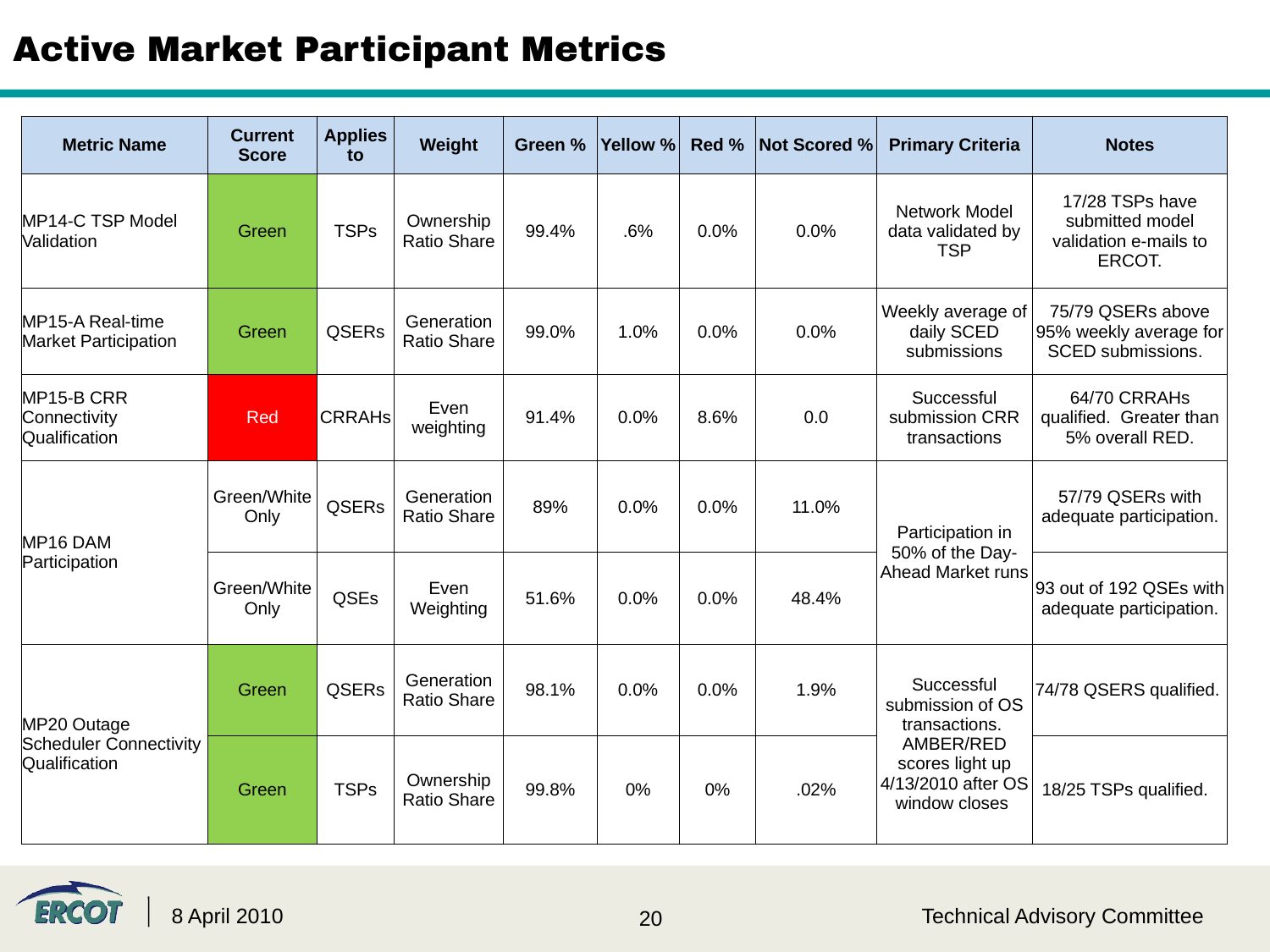

# Active Market Participant Metrics
| Metric Name | Current Score | Applies to | Weight | Green % | Yellow % | Red % | Not Scored % | Primary Criteria | Notes |
| --- | --- | --- | --- | --- | --- | --- | --- | --- | --- |
| MP14-C TSP Model Validation | Green | TSPs | Ownership Ratio Share | 99.4% | .6% | 0.0% | 0.0% | Network Model data validated by TSP | 17/28 TSPs have submitted model validation e-mails to ERCOT. |
| MP15-A Real-time Market Participation | Green | QSERs | Generation Ratio Share | 99.0% | 1.0% | 0.0% | 0.0% | Weekly average of daily SCED submissions | 75/79 QSERs above 95% weekly average for SCED submissions. |
| MP15-B CRR Connectivity Qualification | Red | CRRAHs | Even weighting | 91.4% | 0.0% | 8.6% | 0.0 | Successful submission CRR transactions | 64/70 CRRAHs qualified. Greater than 5% overall RED. |
| MP16 DAM Participation | Green/White Only | QSERs | Generation Ratio Share | 89% | 0.0% | 0.0% | 11.0% | Participation in 50% of the Day-Ahead Market runs | 57/79 QSERs with adequate participation. |
|  | Green/White Only | QSEs | Even Weighting | 51.6% | 0.0% | 0.0% | 48.4% |  | 93 out of 192 QSEs with adequate participation. |
| MP20 Outage Scheduler Connectivity Qualification | Green | QSERs | Generation Ratio Share | 98.1% | 0.0% | 0.0% | 1.9% | Successful submission of OS transactions. AMBER/RED scores light up 4/13/2010 after OS window closes | 74/78 QSERS qualified. |
|  | Green | TSPs | Ownership Ratio Share | 99.8% | 0% | 0% | .02% |  | 18/25 TSPs qualified. |
8 April 2010
Technical Advisory Committee